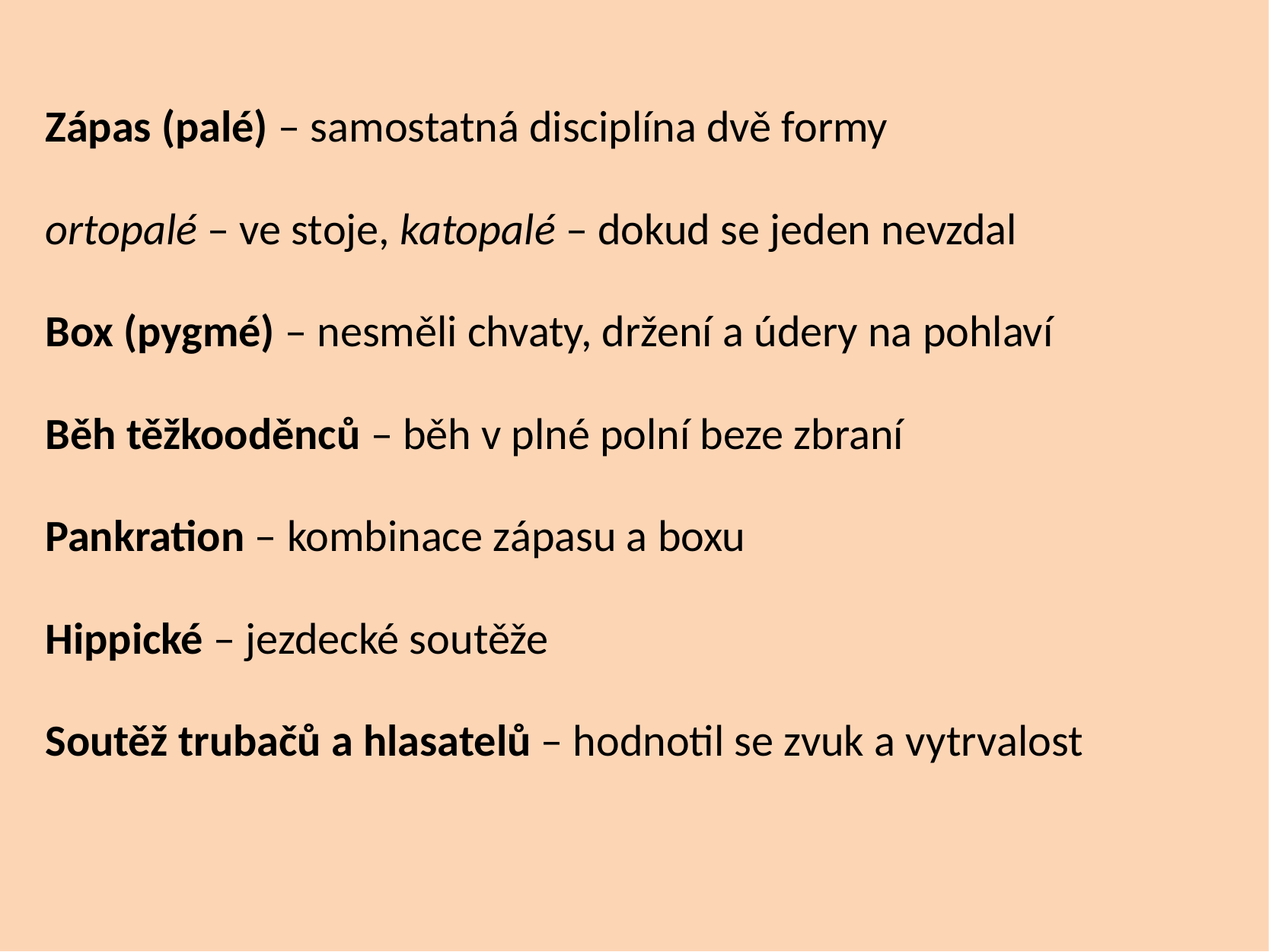

Zápas (palé) – samostatná disciplína dvě formy
ortopalé – ve stoje, katopalé – dokud se jeden nevzdal
Box (pygmé) – nesměli chvaty, držení a údery na pohlaví
Běh těžkooděnců – běh v plné polní beze zbraní
Pankration – kombinace zápasu a boxu
Hippické – jezdecké soutěže
Soutěž trubačů a hlasatelů – hodnotil se zvuk a vytrvalost